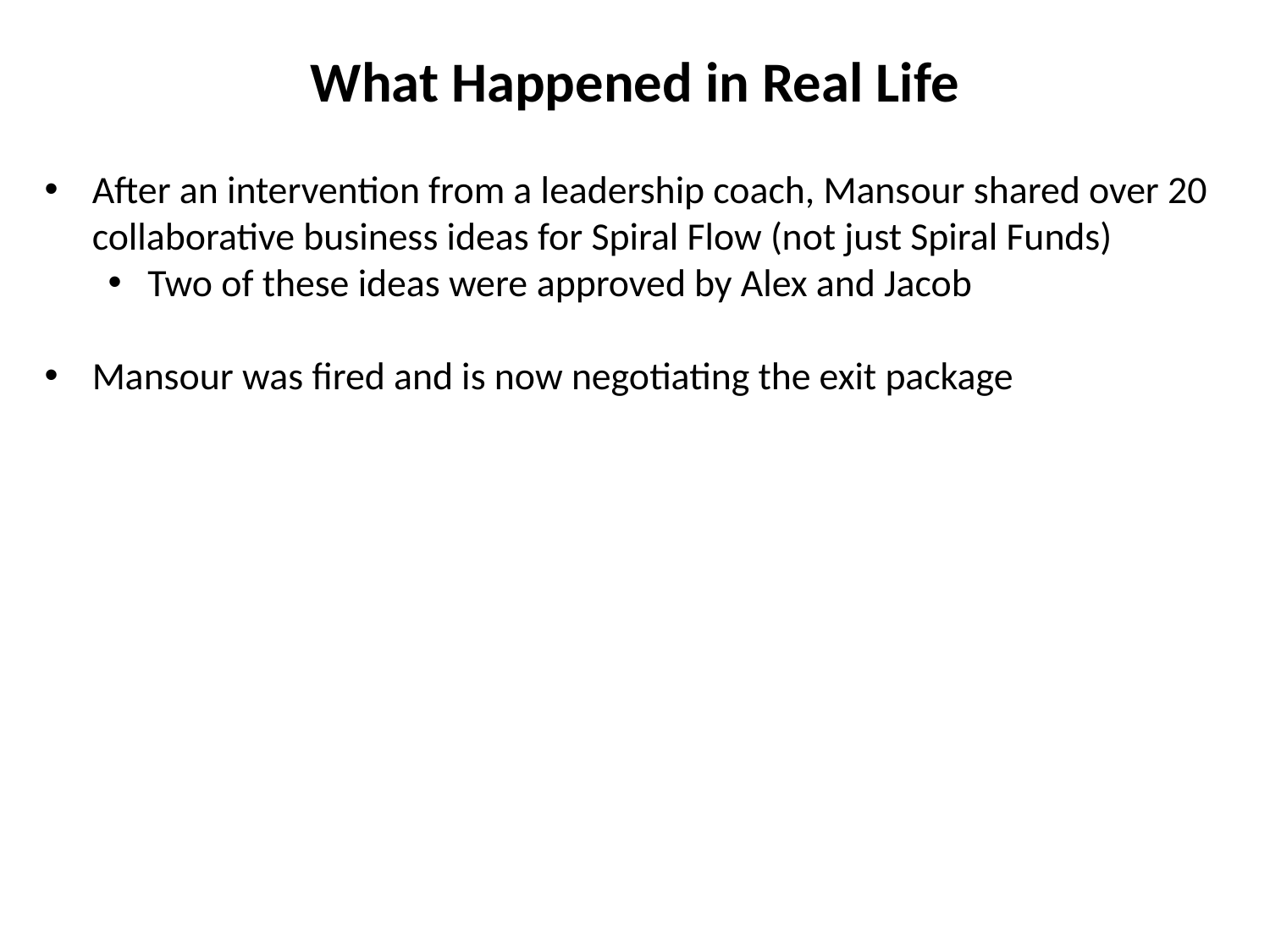

# What Happened in Real Life
After an intervention from a leadership coach, Mansour shared over 20 collaborative business ideas for Spiral Flow (not just Spiral Funds)
Two of these ideas were approved by Alex and Jacob

Mansour was fired and is now negotiating the exit package